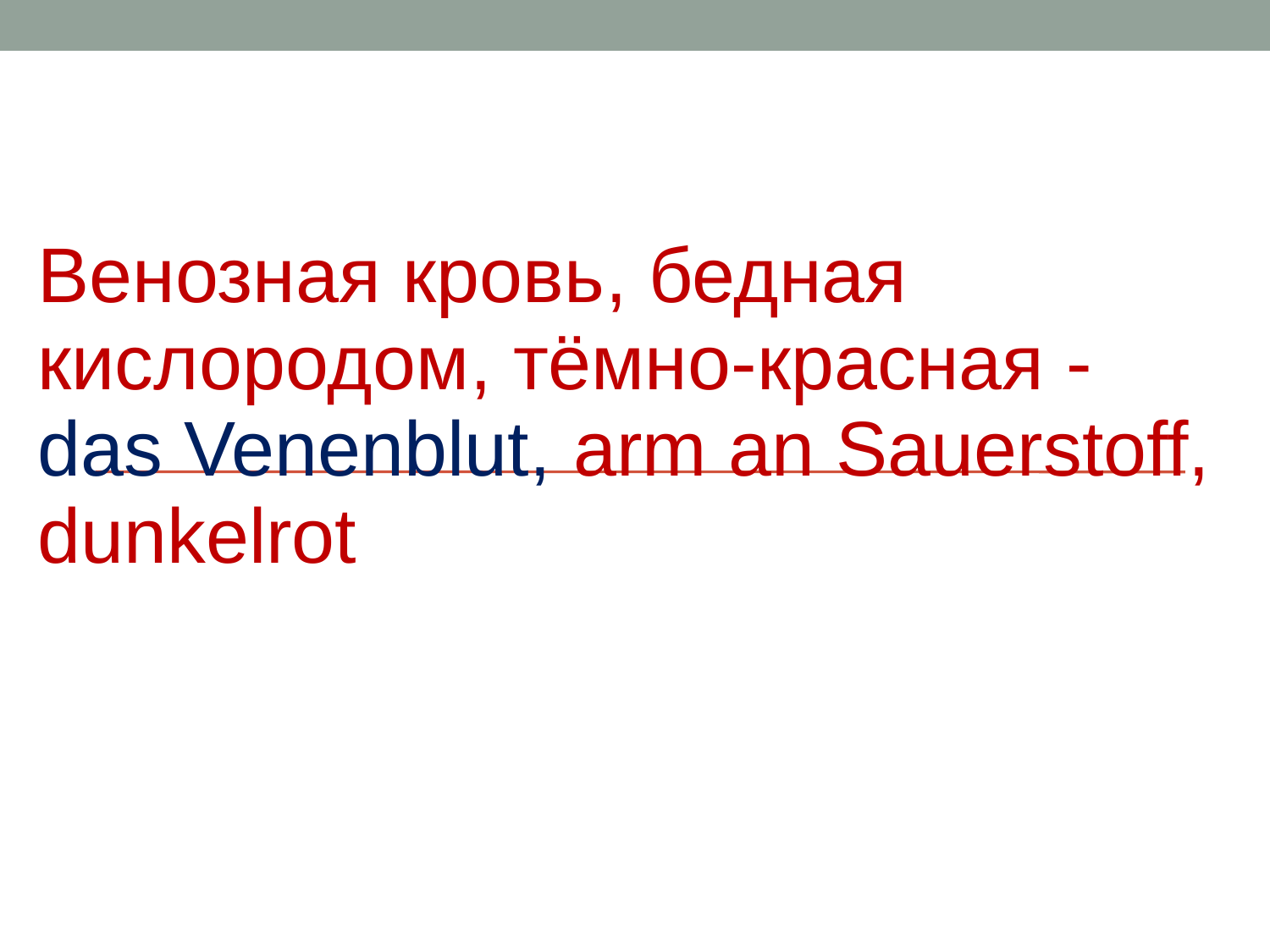

#
Венозная кровь, бедная кислородом, тёмно-красная -
das Venenblut, arm an Sauerstoff, dunkelrot